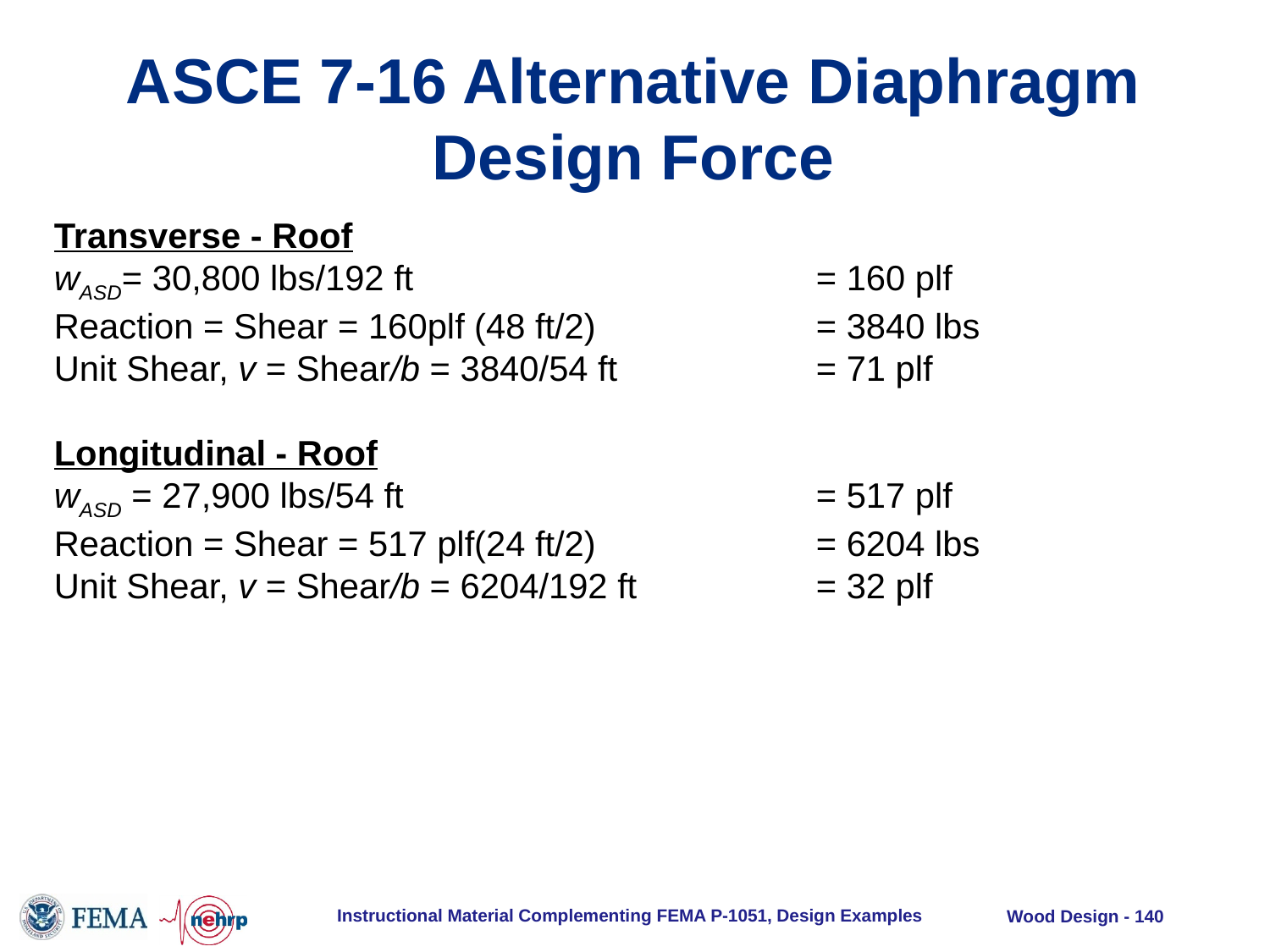

# ASCE 7-16 Alternative Diaphragm Design Force
Transverse - Roof
wASD= 30,800 lbs/192 ft				= 160 plf
Reaction = Shear = 160plf (48 ft/2) 		= 3840 lbs
Unit Shear, v = Shear/b = 3840/54 ft		= 71 plf

Longitudinal - Roof
wASD = 27,900 lbs/54 ft				= 517 plf
Reaction = Shear = 517 plf(24 ft/2)		= 6204 lbs
Unit Shear, v = Shear/b = 6204/192 ft		= 32 plf